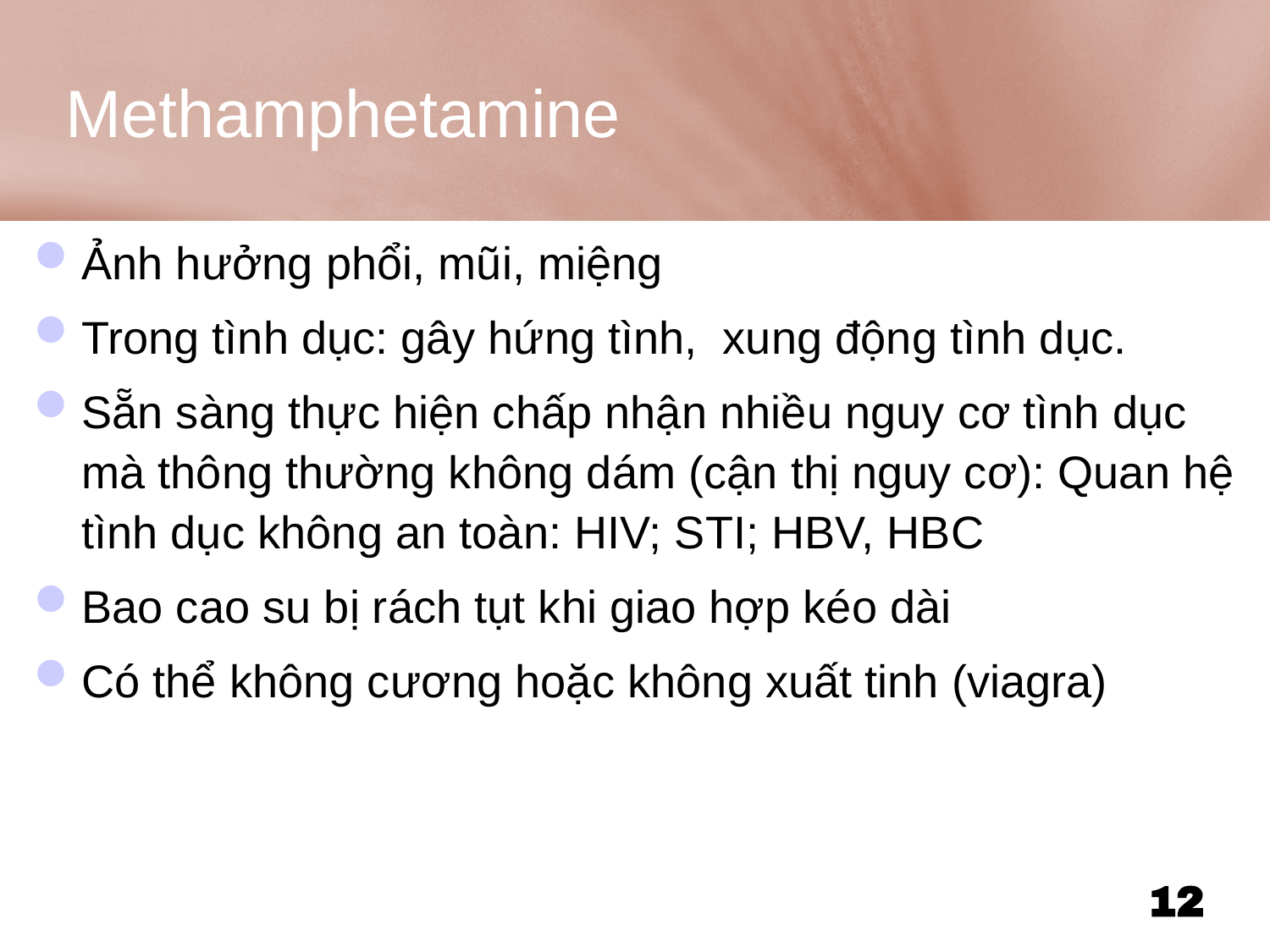

# Methamphetamine
Ảnh hưởng phổi, mũi, miệng
Trong tình dục: gây hứng tình,  xung động tình dục.
Sẵn sàng thực hiện chấp nhận nhiều nguy cơ tình dục mà thông thường không dám (cận thị nguy cơ): Quan hệ tình dục không an toàn: HIV; STI; HBV, HBC
Bao cao su bị rách tụt khi giao hợp kéo dài
Có thể không cương hoặc không xuất tinh (viagra)
12